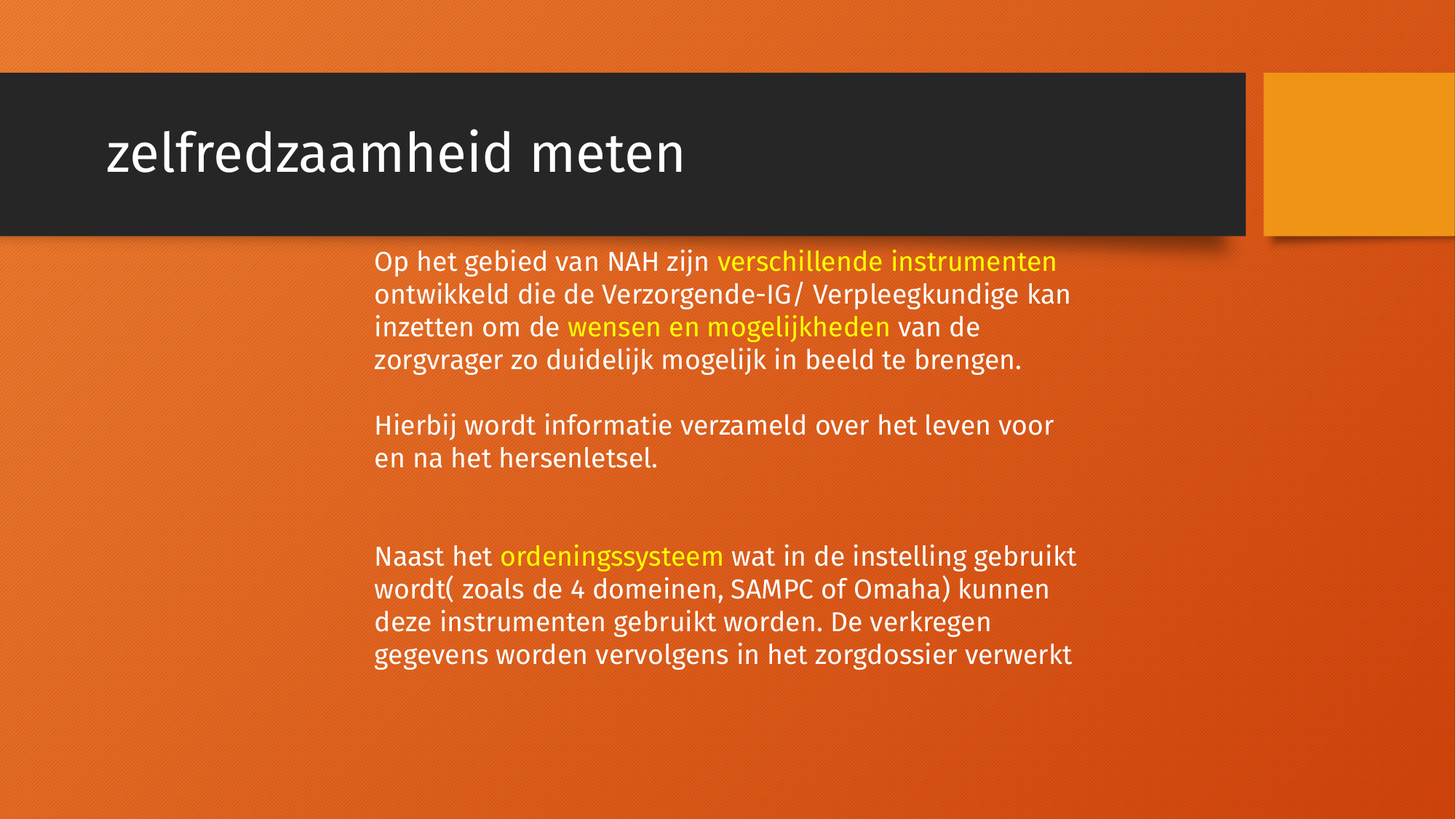

# zelfredzaamheid meten
Op het gebied van NAH zijn verschillende instrumenten ontwikkeld die de Verzorgende-IG/ Verpleegkundige kan inzetten om de wensen en mogelijkheden van de zorgvrager zo duidelijk mogelijk in beeld te brengen.

Hierbij wordt informatie verzameld over het leven voor en na het hersenletsel.

Naast het ordeningssysteem wat in de instelling gebruikt wordt( zoals de 4 domeinen, SAMPC of Omaha) kunnen deze instrumenten gebruikt worden. De verkregen gegevens worden vervolgens in het zorgdossier verwerkt